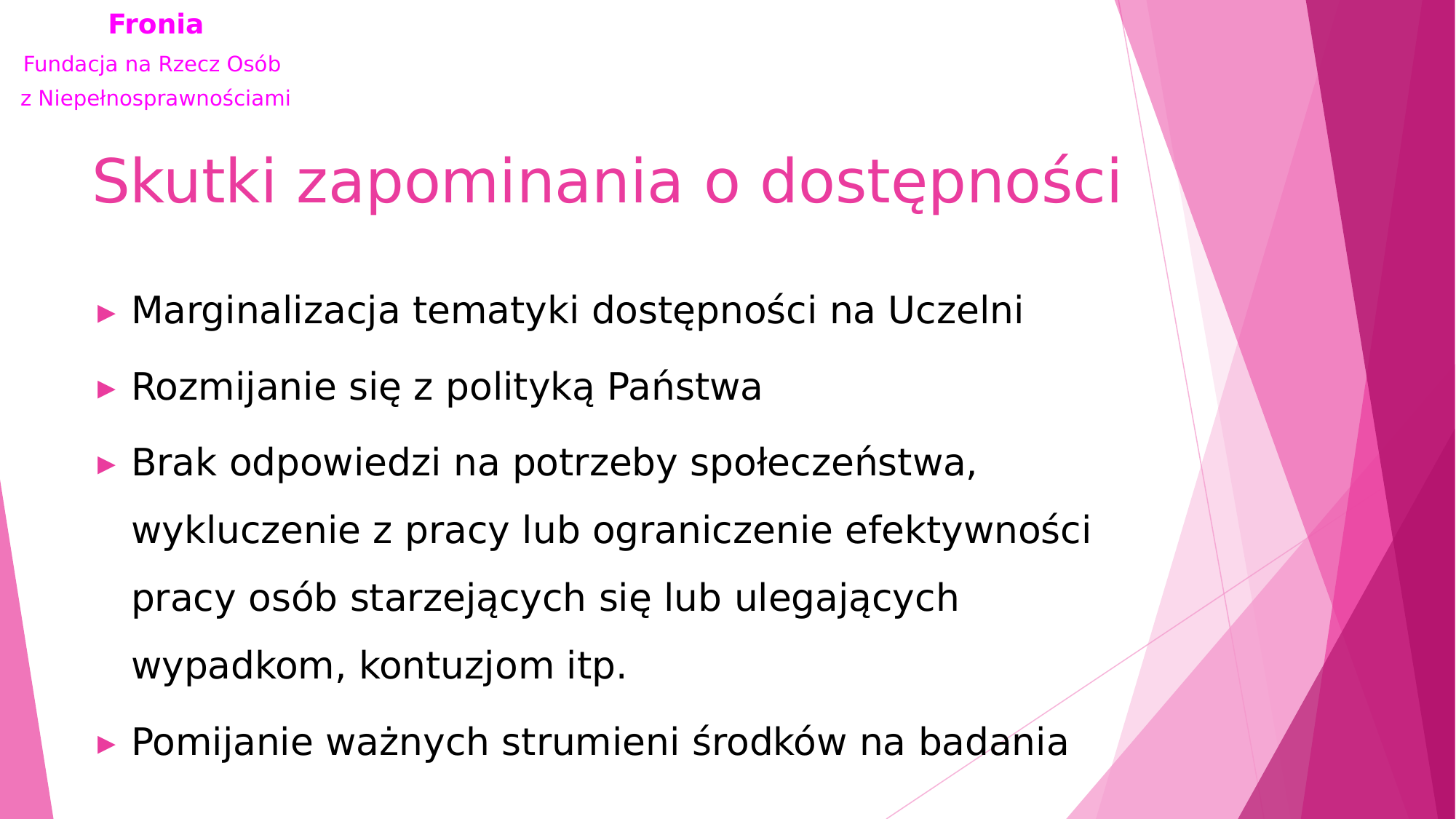

# Skutki zapominania o dostępności
Marginalizacja tematyki dostępności na Uczelni
Rozmijanie się z polityką Państwa
Brak odpowiedzi na potrzeby społeczeństwa, wykluczenie z pracy lub ograniczenie efektywności pracy osób starzejących się lub ulegających wypadkom, kontuzjom itp.
Pomijanie ważnych strumieni środków na badania